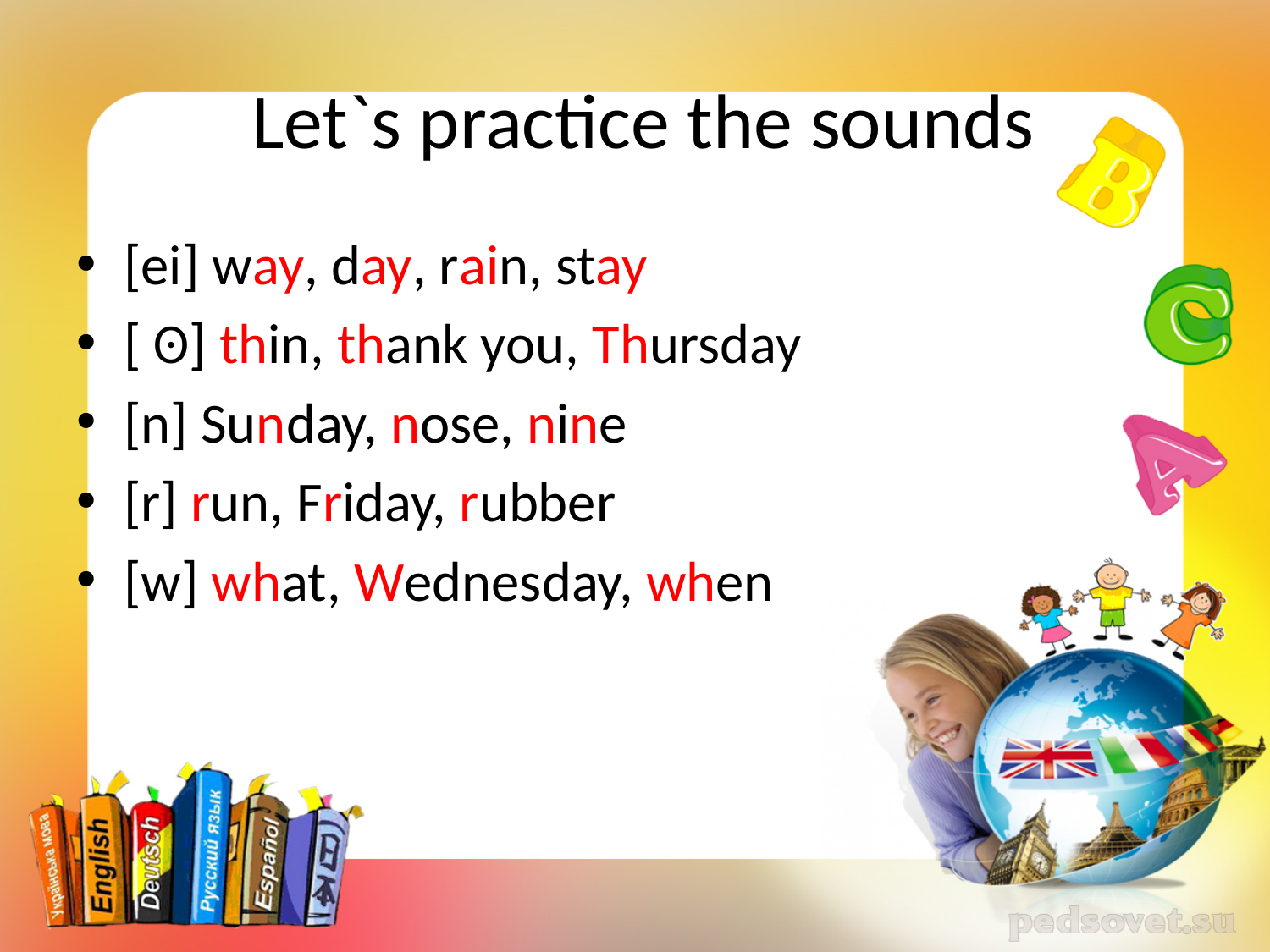

# Let`s practice the sounds
[ei] way, day, rain, stay
[ ʘ] thin, thank you, Thursday
[n] Sunday, nose, nine
[r] run, Friday, rubber
[w] what, Wednesday, when